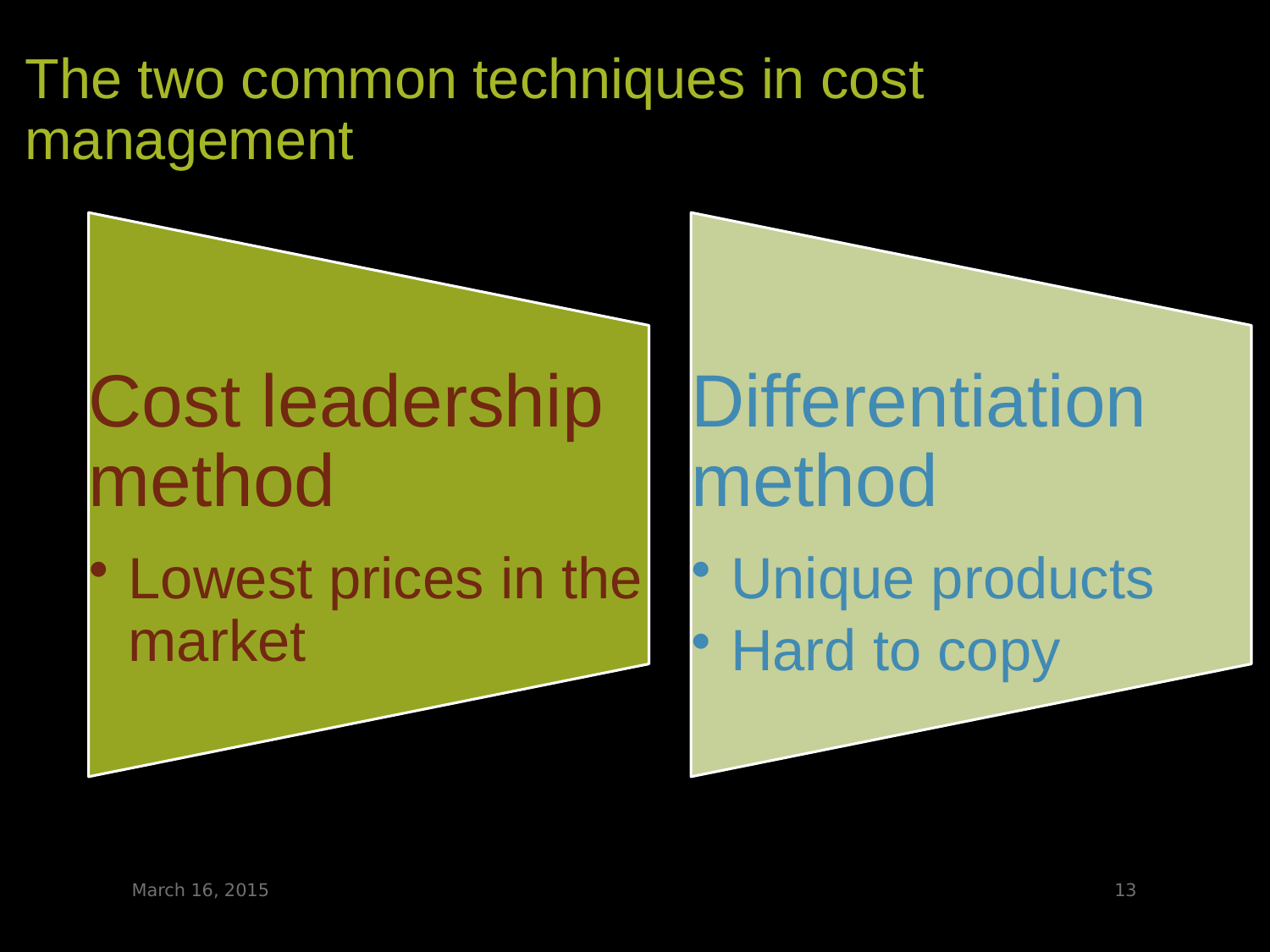

# The two common techniques in cost management
Cost leadership method
Lowest prices in the market
Differentiation method
Unique products
Hard to copy
March 16, 2015
13